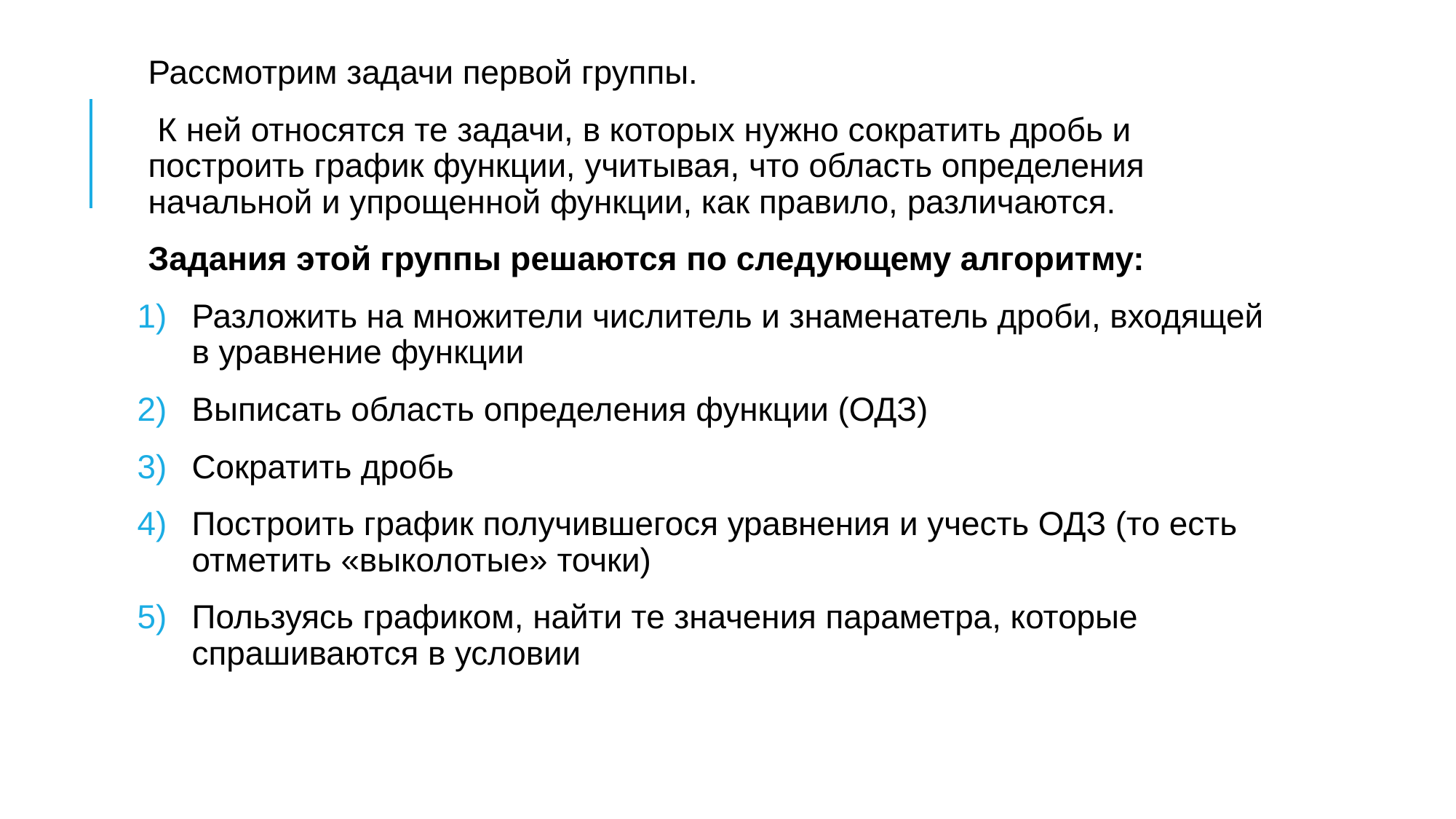

Рассмотрим задачи первой группы.
 К ней относятся те задачи, в которых нужно сократить дробь и построить график функции, учитывая, что область определения начальной и упрощенной функции, как правило, различаются.
Задания этой группы решаются по следующему алгоритму:
Разложить на множители числитель и знаменатель дроби, входящей в уравнение функции
Выписать область определения функции (ОДЗ)
Сократить дробь
Построить график получившегося уравнения и учесть ОДЗ (то есть отметить «выколотые» точки)
Пользуясь графиком, найти те значения параметра, которые спрашиваются в условии